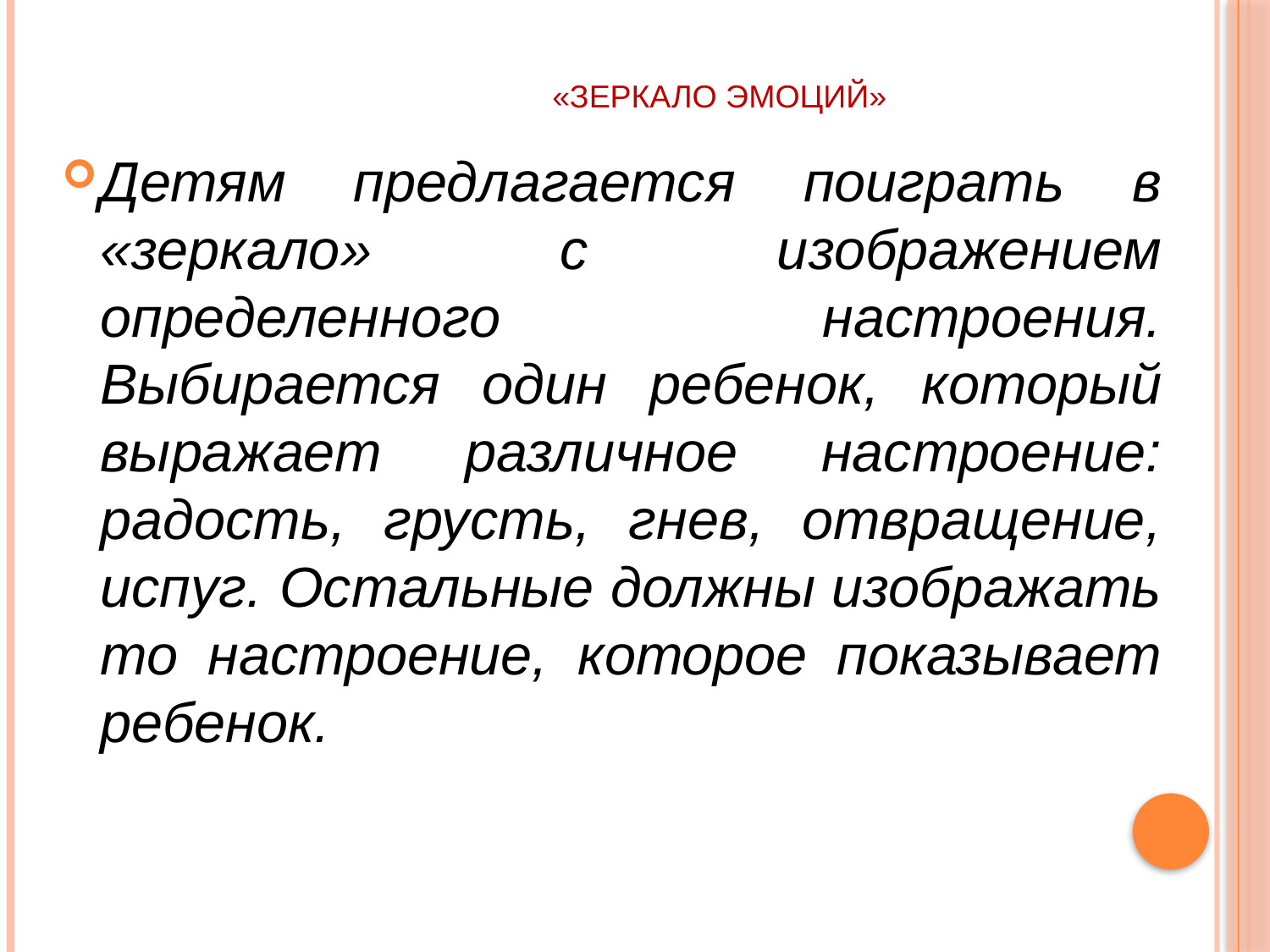

# «Зеркало эмоций»
Детям предлагается поиграть в «зеркало» с изображением определенного настроения. Выбирается один ребенок, который выражает различное настроение: радость, грусть, гнев, отвращение, испуг. Остальные должны изображать то настроение, которое показывает ребенок.